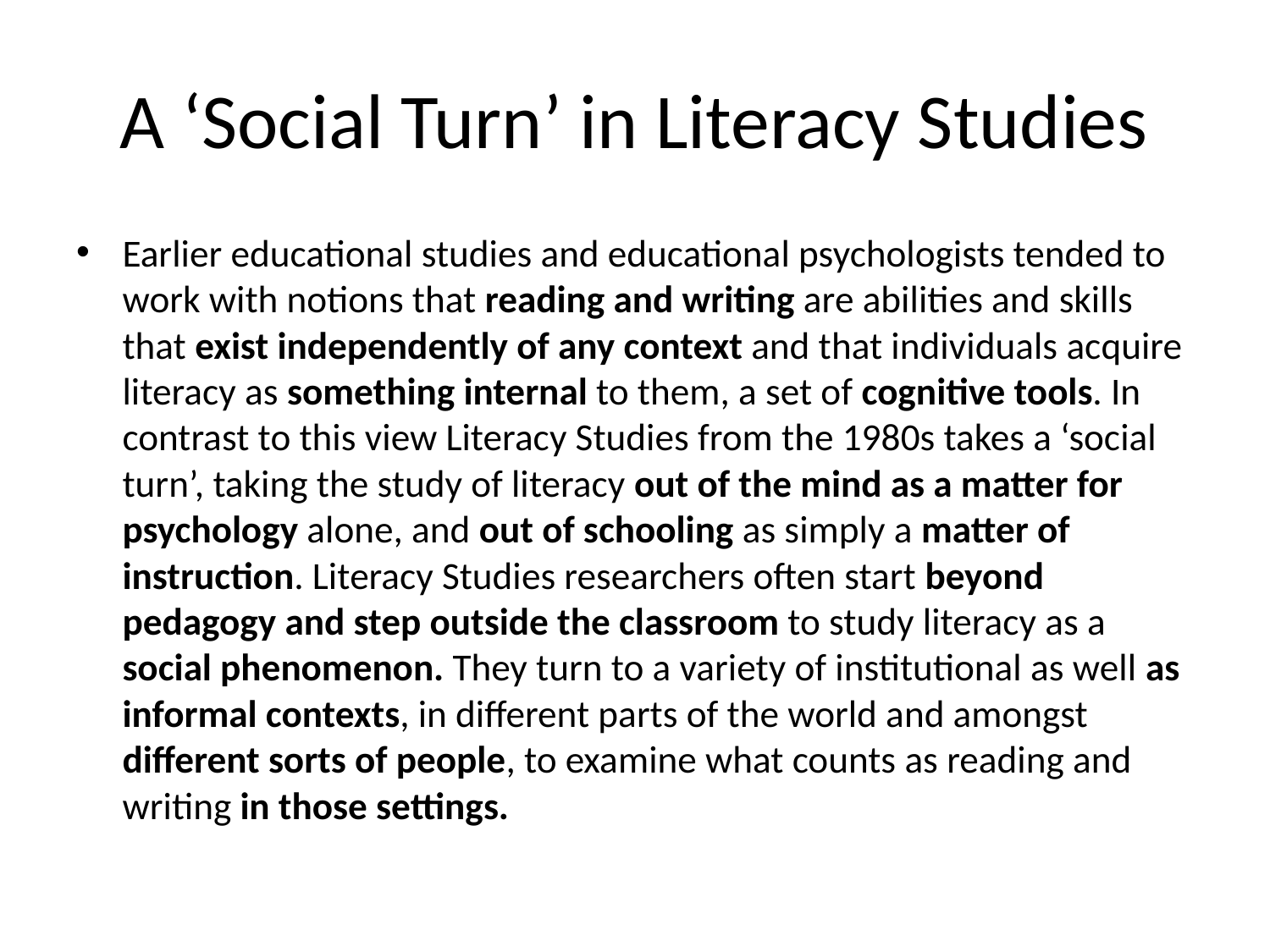

# A ‘Social Turn’ in Literacy Studies
Earlier educational studies and educational psychologists tended to work with notions that reading and writing are abilities and skills that exist independently of any context and that individuals acquire literacy as something internal to them, a set of cognitive tools. In contrast to this view Literacy Studies from the 1980s takes a ‘social turn’, taking the study of literacy out of the mind as a matter for psychology alone, and out of schooling as simply a matter of instruction. Literacy Studies researchers often start beyond pedagogy and step outside the classroom to study literacy as a social phenomenon. They turn to a variety of institutional as well as informal contexts, in different parts of the world and amongst different sorts of people, to examine what counts as reading and writing in those settings.